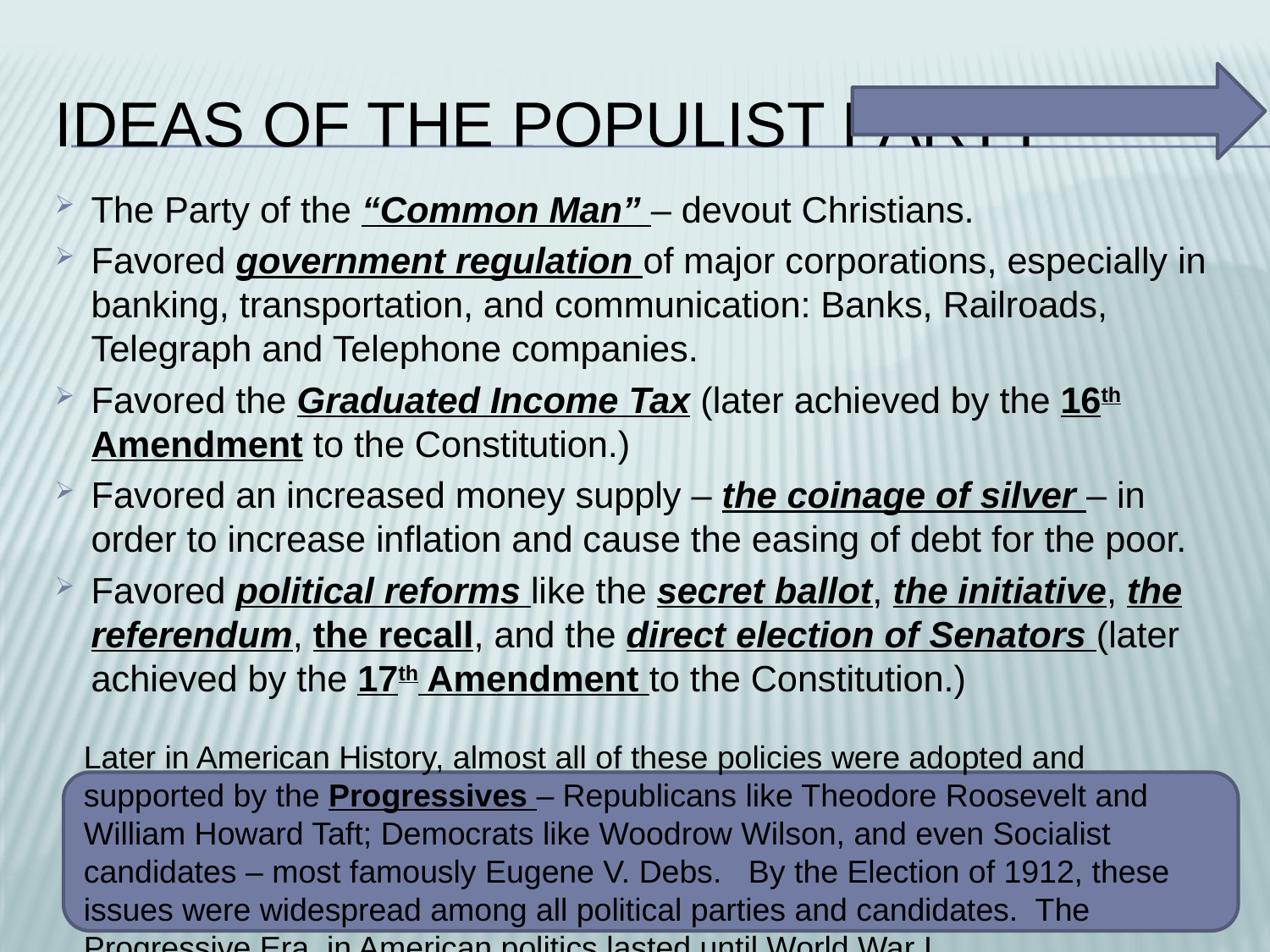

# Ideas of the Populist Party

The Party of the “Common Man” – devout Christians.
Favored government regulation of major corporations, especially in banking, transportation, and communication: Banks, Railroads, Telegraph and Telephone companies.
Favored the Graduated Income Tax (later achieved by the 16th Amendment to the Constitution.)
Favored an increased money supply – the coinage of silver – in order to increase inflation and cause the easing of debt for the poor.
Favored political reforms like the secret ballot, the initiative, the referendum, the recall, and the direct election of Senators (later achieved by the 17th Amendment to the Constitution.)
Later in American History, almost all of these policies were adopted and supported by the Progressives – Republicans like Theodore Roosevelt and William Howard Taft; Democrats like Woodrow Wilson, and even Socialist candidates – most famously Eugene V. Debs.   By the Election of 1912, these issues were widespread among all political parties and candidates.  The Progressive Era  in American politics lasted until World War I.